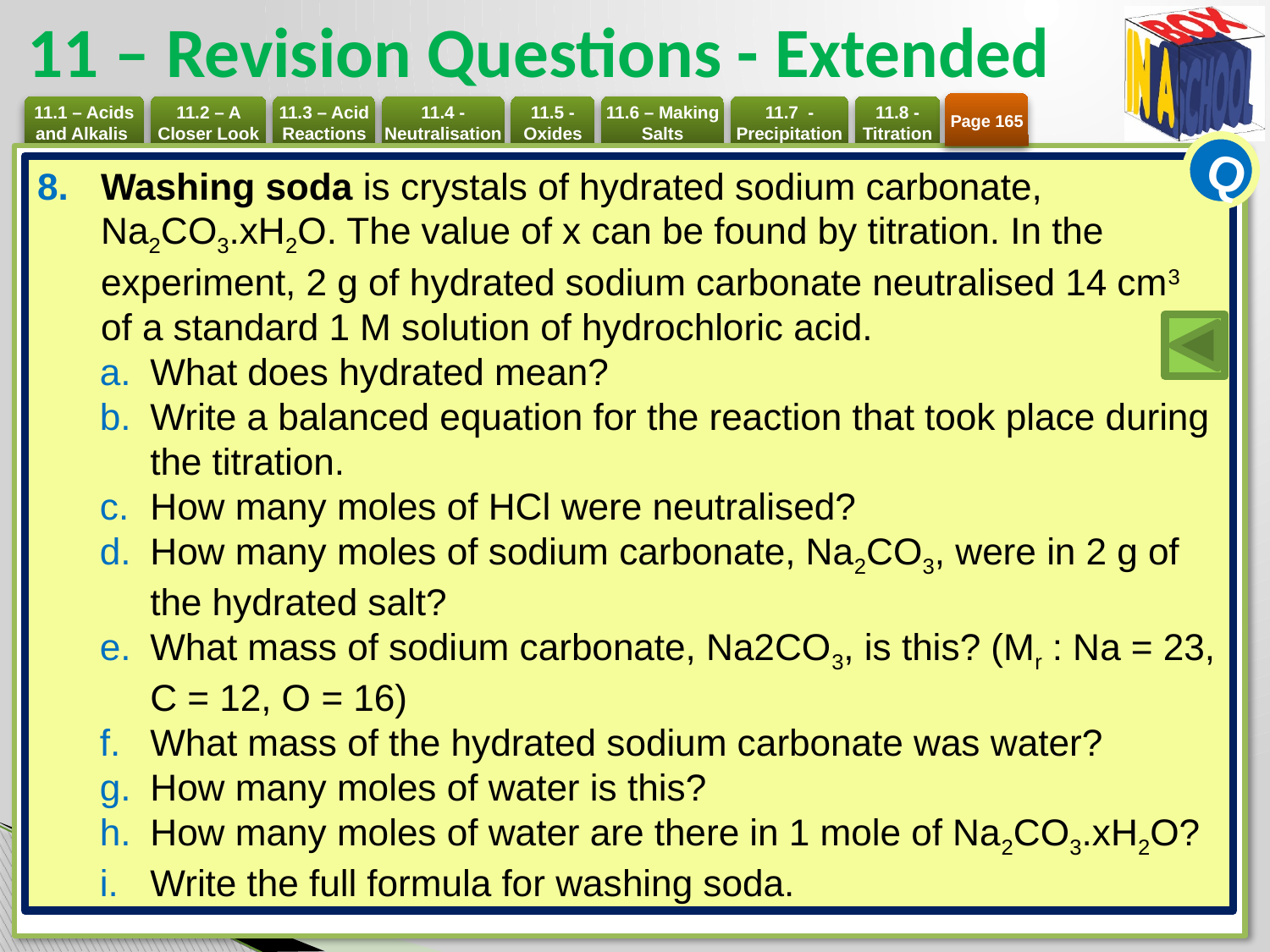

# 11 – Revision Questions - Extended
Page 165
Q
Washing soda is crystals of hydrated sodium carbonate,
Na2CO3.xH2O. The value of x can be found by titration. In the experiment, 2 g of hydrated sodium carbonate neutralised 14 cm3 of a standard 1 M solution of hydrochloric acid.
What does hydrated mean?
Write a balanced equation for the reaction that took place during the titration.
How many moles of HCl were neutralised?
How many moles of sodium carbonate, Na2CO3, were in 2 g of the hydrated salt?
What mass of sodium carbonate, Na2CO3, is this? (Mr : Na = 23, C = 12, O = 16)
What mass of the hydrated sodium carbonate was water?
How many moles of water is this?
How many moles of water are there in 1 mole of Na2CO3.xH2O?
Write the full formula for washing soda.